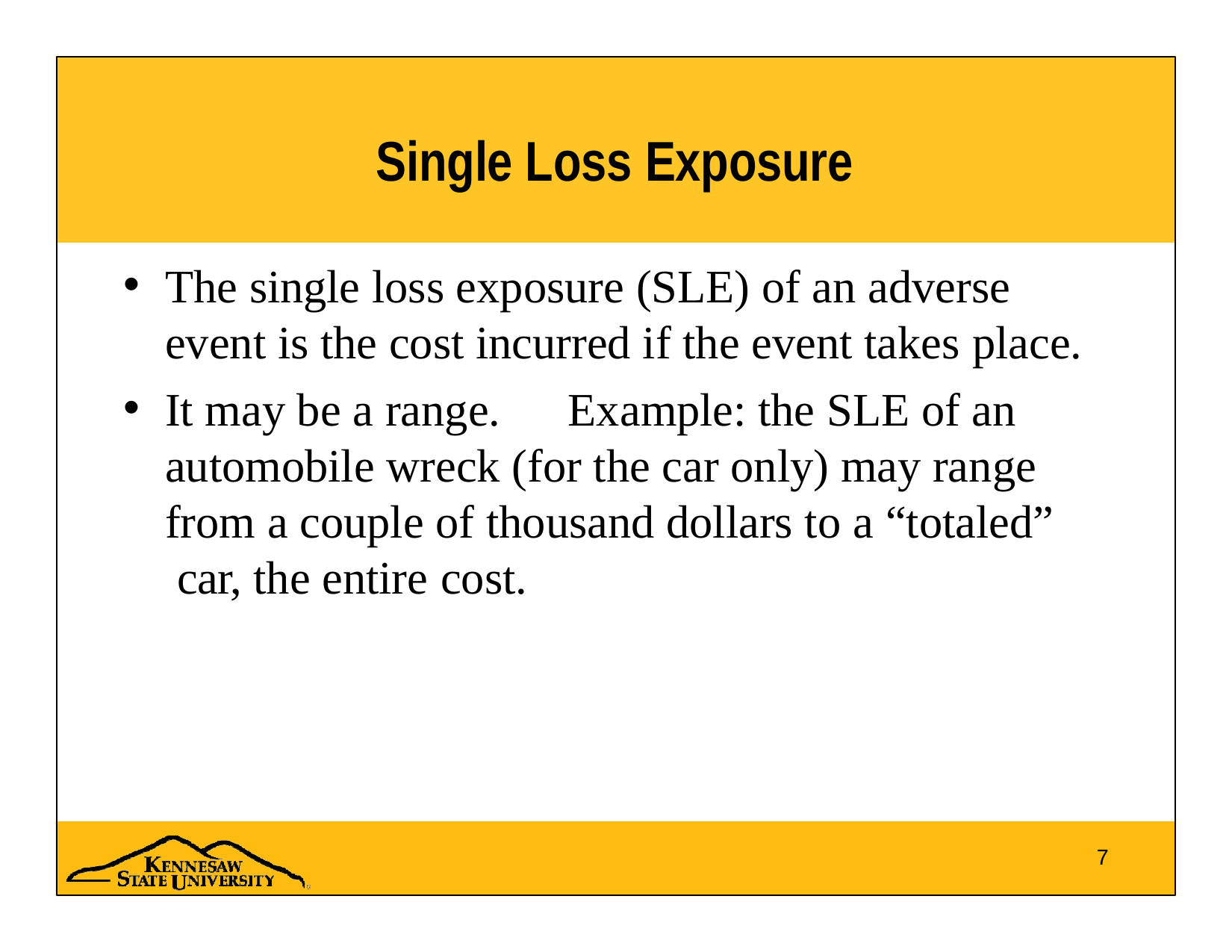

# Single Loss Exposure
The single loss exposure (SLE) of an adverse  event is the cost incurred if the event takes place.
It may be a range.	Example: the SLE of an  automobile wreck (for the car only) may range  from a couple of thousand dollars to a “totaled”  car, the entire cost.

7